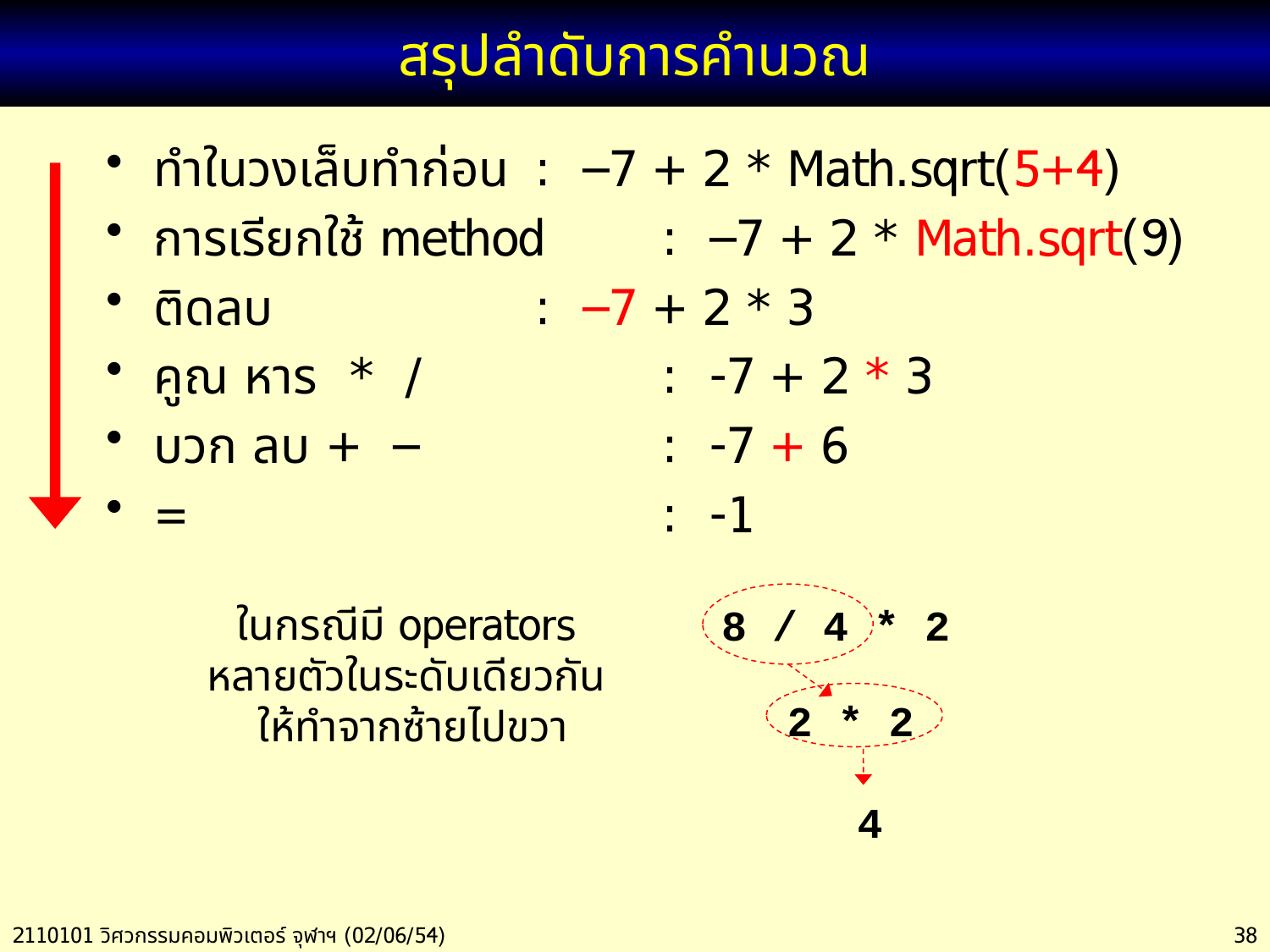

# สรุปลำดับการคำนวณ
ทำในวงเล็บทำก่อน	:  –7 + 2 * Math.sqrt(5+4)
การเรียกใช้ method	:  –7 + 2 * Math.sqrt(9)
ติดลบ			:  –7 + 2 * 3
คูณ หาร  *  /		:  -7 + 2 * 3
บวก ลบ +  –		:  -7 + 6
=				:  -1

ในกรณีมี operators
หลายตัวในระดับเดียวกัน
ให้ทำจากซ้ายไปขวา
8 / 4 * 2

2 * 2

4